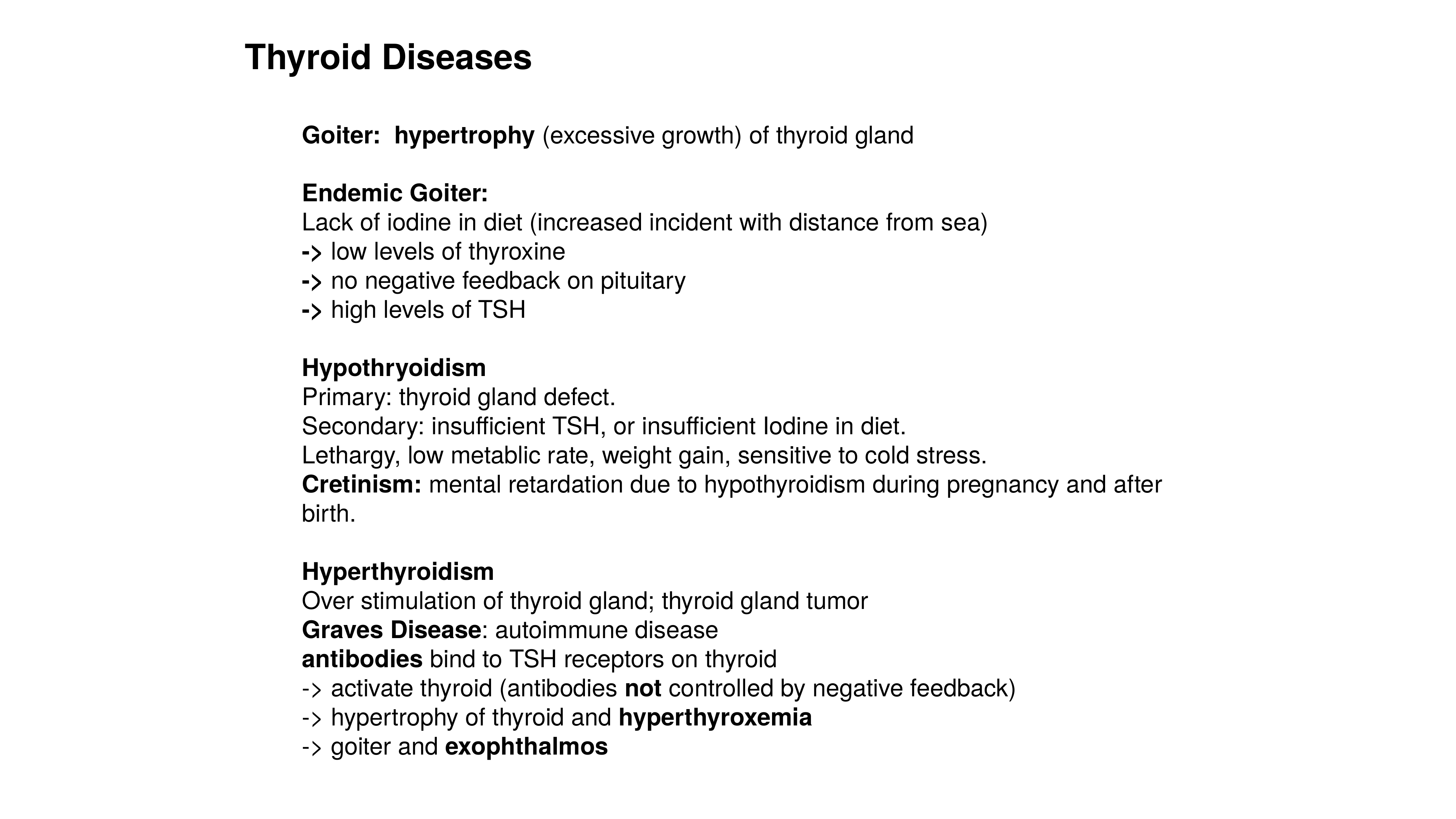

Thyroid Diseases
Goiter:  hypertrophy (excessive growth) of thyroid gland

Endemic Goiter:
Lack of iodine in diet (increased incident with distance from sea)
-> low levels of thyroxine
-> no negative feedback on pituitary
-> high levels of TSH

Hypothryoidism
Primary: thyroid gland defect.
Secondary: insufficient TSH, or insufficient Iodine in diet.
Lethargy, low metablic rate, weight gain, sensitive to cold stress.
Cretinism: mental retardation due to hypothyroidism during pregnancy and after birth.

Hyperthyroidism
Over stimulation of thyroid gland; thyroid gland tumor
Graves Disease: autoimmune disease
antibodies bind to TSH receptors on thyroid
-> activate thyroid (antibodies not controlled by negative feedback)
-> hypertrophy of thyroid and hyperthyroxemia
-> goiter and exophthalmos